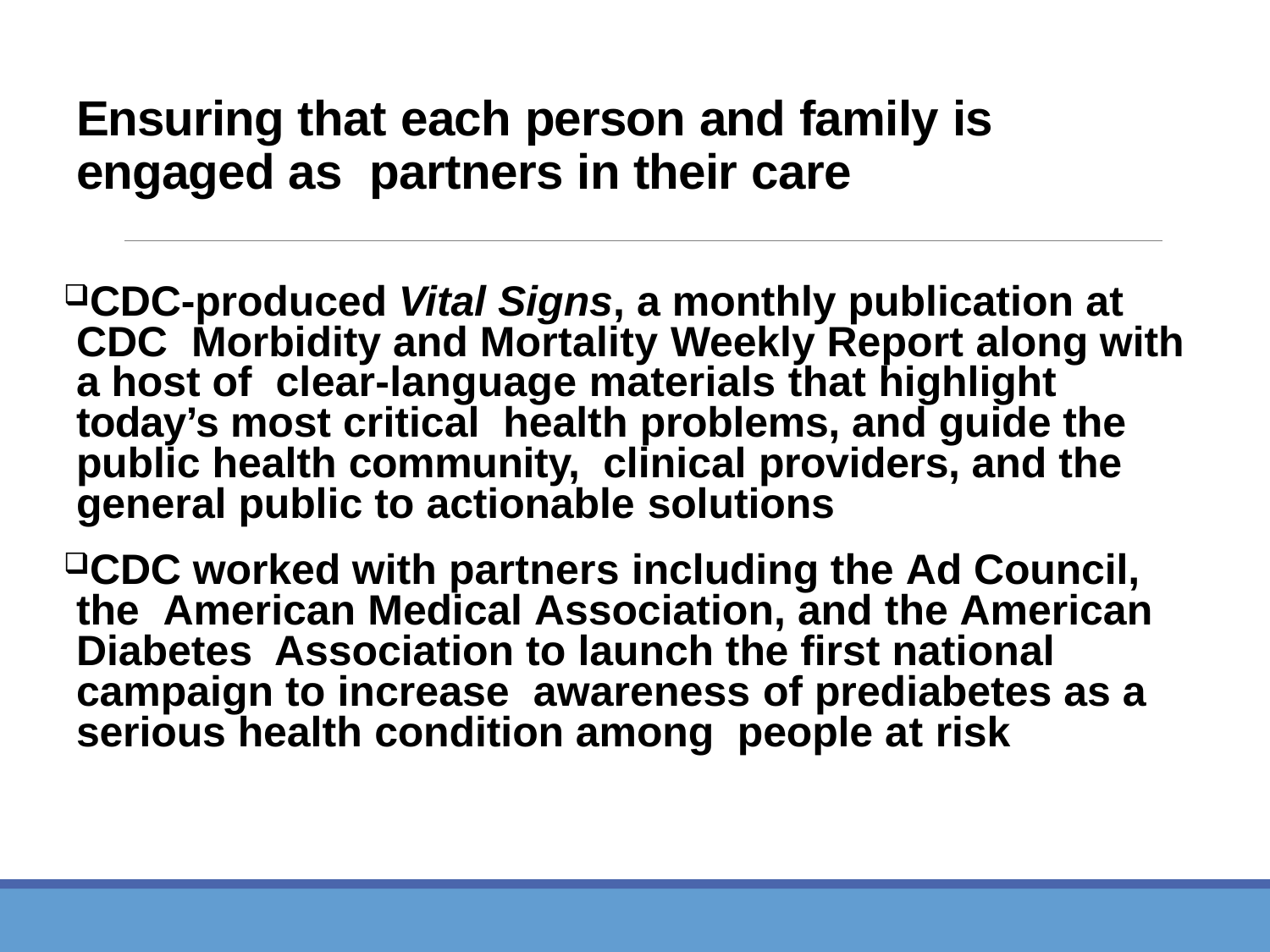

# Ensuring that each person and family is engaged as  partners in their care

CDC-produced Vital Signs, a monthly publication at CDC  Morbidity and Mortality Weekly Report along with a host of  clear-language materials that highlight today’s most critical  health problems, and guide the public health community,  clinical providers, and the general public to actionable solutions
CDC worked with partners including the Ad Council, the  American Medical Association, and the American Diabetes  Association to launch the first national campaign to increase  awareness of prediabetes as a serious health condition among  people at risk